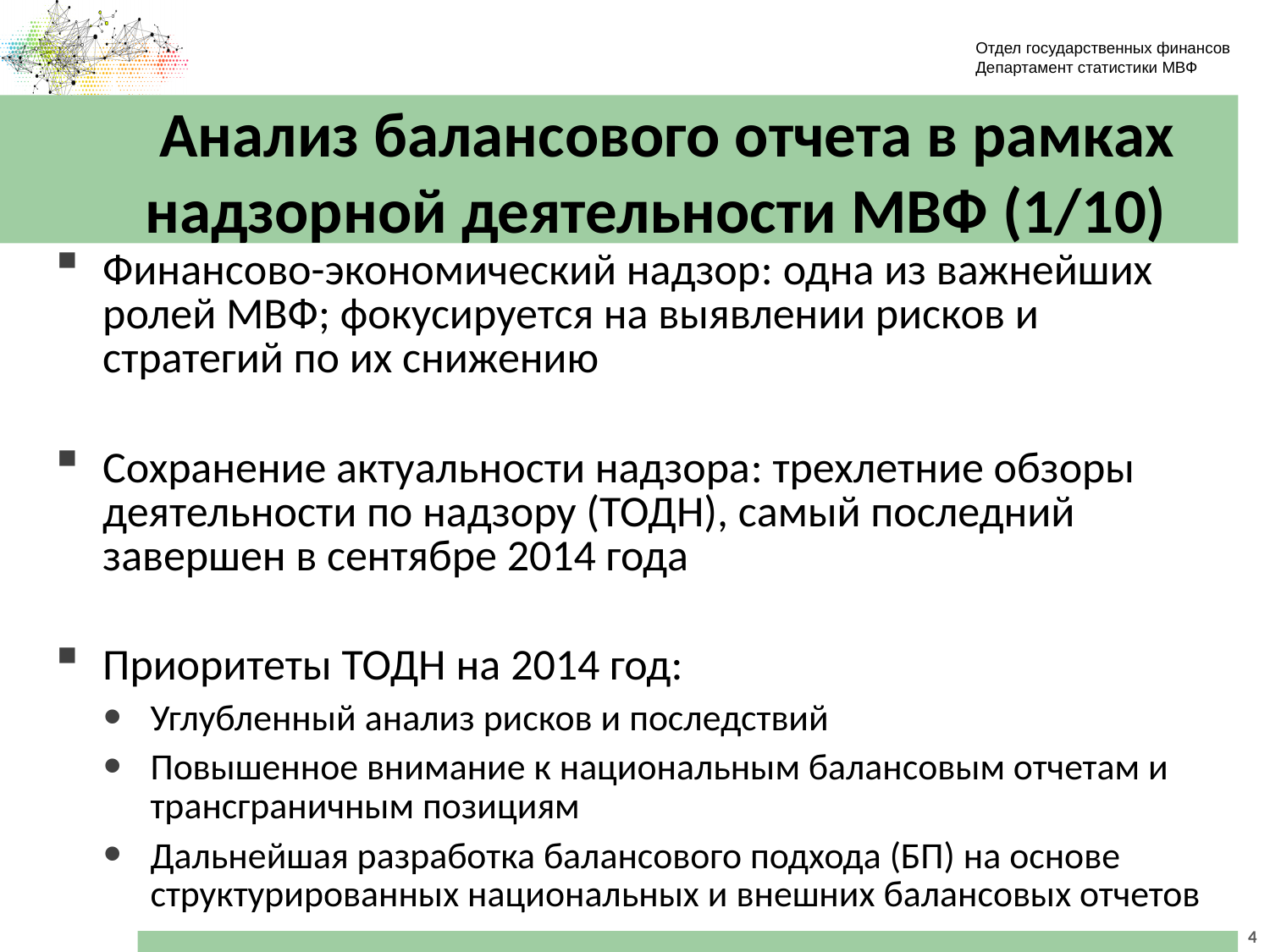

Отдел государственных финансов
Департамент статистики МВФ
# Анализ балансового отчета в рамках надзорной деятельности МВФ (1/10)
Финансово-экономический надзор: одна из важнейших ролей МВФ; фокусируется на выявлении рисков и стратегий по их снижению

Сохранение актуальности надзора: трехлетние обзоры деятельности по надзору (ТОДН), самый последний завершен в сентябре 2014 года

Приоритеты ТОДН на 2014 год:
Углубленный анализ рисков и последствий
Повышенное внимание к национальным балансовым отчетам и трансграничным позициям
Дальнейшая разработка балансового подхода (БП) на основе структурированных национальных и внешних балансовых отчетов

4